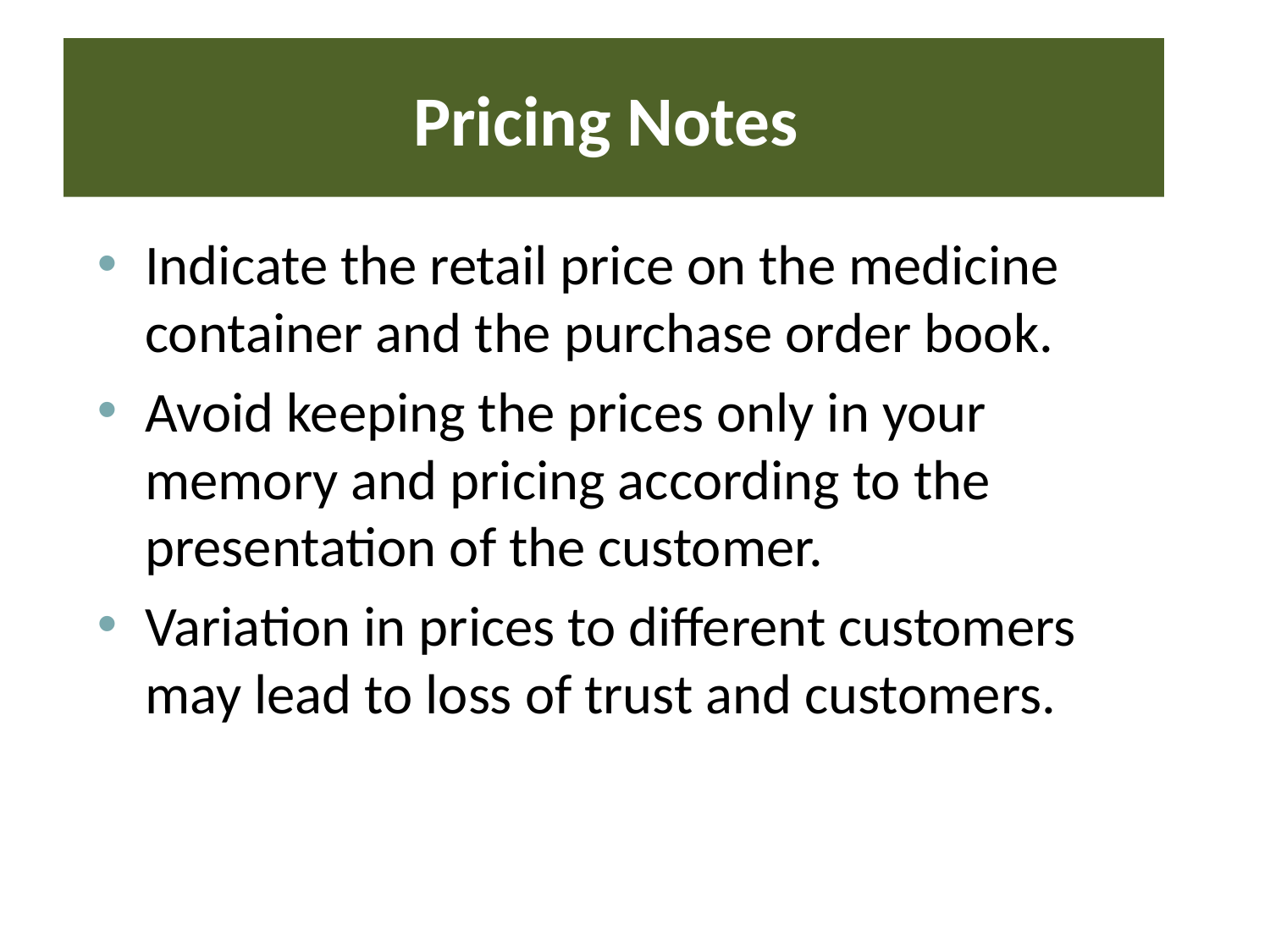

# Pricing Notes
Indicate the retail price on the medicine container and the purchase order book.
Avoid keeping the prices only in your memory and pricing according to the presentation of the customer.
Variation in prices to different customers may lead to loss of trust and customers.